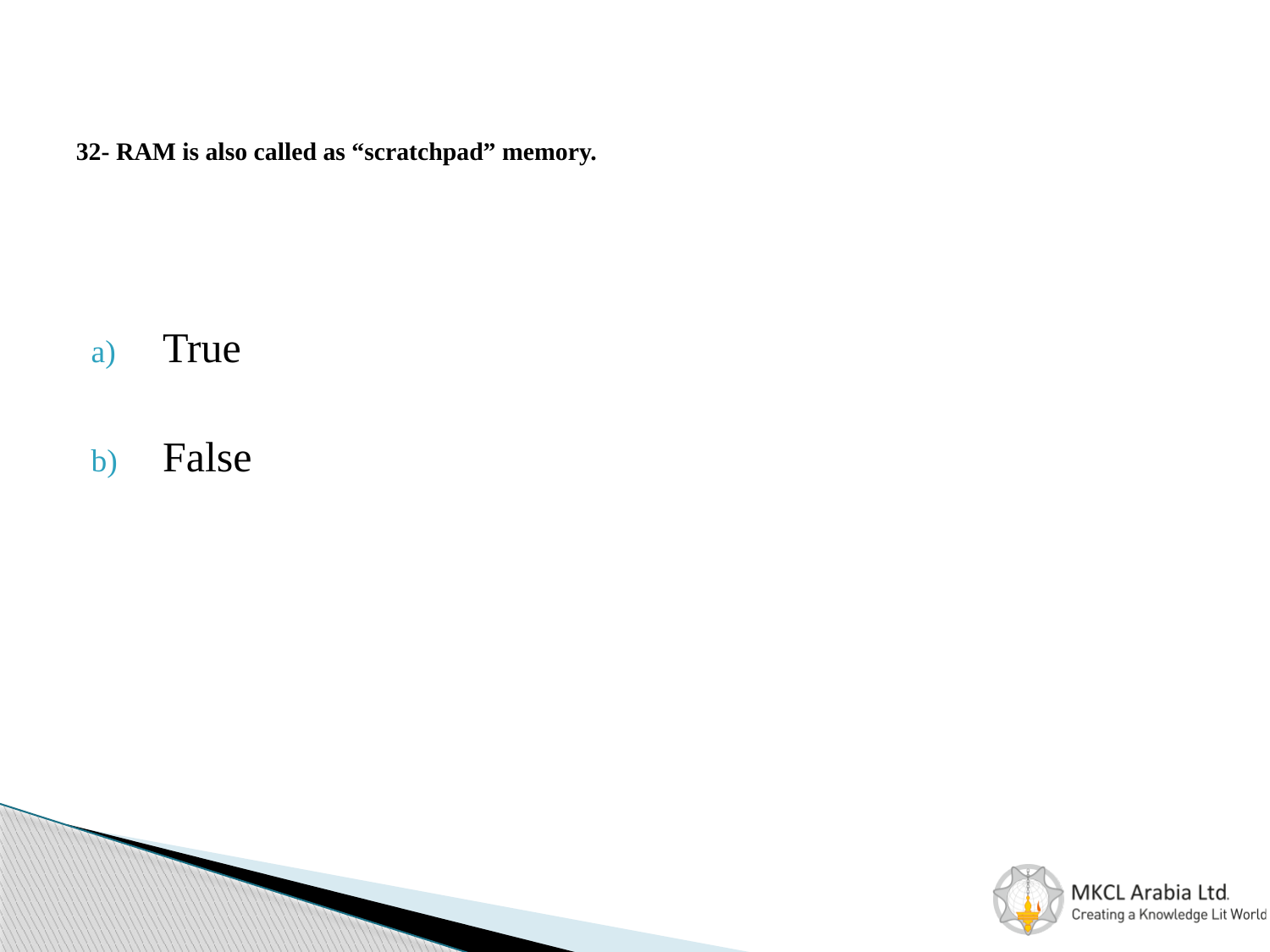

# 32- RAM is also called as “scratchpad” memory.

True
False